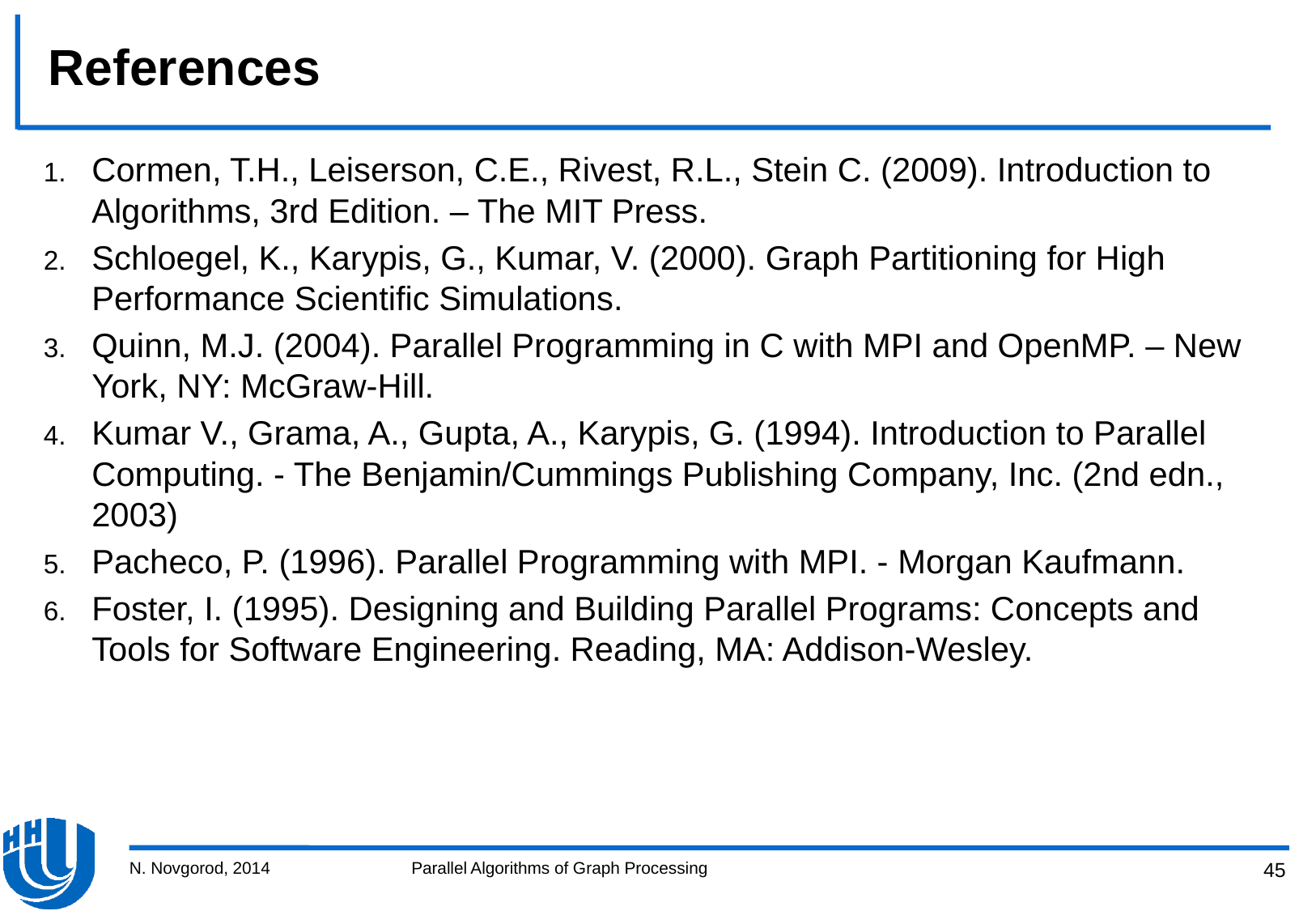

# References
Cormen, T.H., Leiserson, C.E., Rivest, R.L., Stein C. (2009). Introduction to Algorithms, 3rd Edition. – The MIT Press.
Schloegel, K., Karypis, G., Kumar, V. (2000). Graph Partitioning for High Performance Scientific Simulations.
Quinn, M.J. (2004). Parallel Programming in C with MPI and OpenMP. – New York, NY: McGraw-Hill.
Kumar V., Grama, A., Gupta, A., Karypis, G. (1994). Introduction to Parallel Computing. - The Benjamin/Cummings Publishing Company, Inc. (2nd edn., 2003)
Pacheco, P. (1996). Parallel Programming with MPI. - Morgan Kaufmann.
Foster, I. (1995). Designing and Building Parallel Programs: Concepts and Tools for Software Engineering. Reading, MA: Addison-Wesley.

N. Novgorod, 2014
Parallel Algorithms of Graph Processing
45